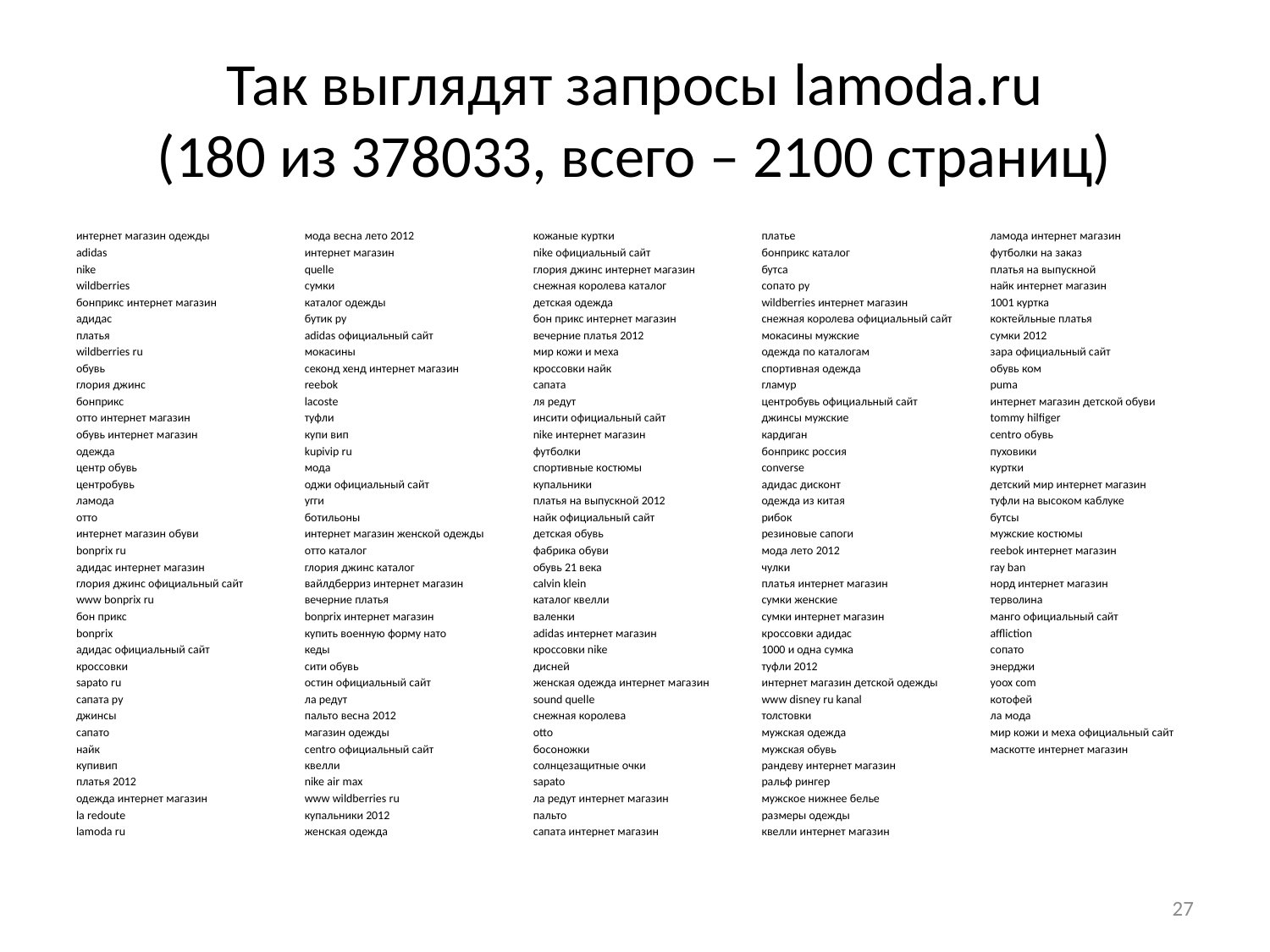

# Так выглядят запросы lamoda.ru (180 из 378033, всего – 2100 страниц)
интернет магазин одежды
adidas
nike
wildberries
бонприкс интернет магазин
адидас
платья
wildberries ru
обувь
глория джинс
бонприкс
отто интернет магазин
обувь интернет магазин
одежда
центр обувь
центробувь
ламода
отто
интернет магазин обуви
bonprix ru
адидас интернет магазин
глория джинс официальный сайт
www bonprix ru
бон прикс
bonprix
адидас официальный сайт
кроссовки
sapato ru
сапата ру
джинсы
сапато
найк
купивип
платья 2012
одежда интернет магазин
la redoute
lamoda ru
мода весна лето 2012
интернет магазин
quelle
сумки
каталог одежды
бутик ру
adidas официальный сайт
мокасины
секонд хенд интернет магазин
reebok
lacoste
туфли
купи вип
kupivip ru
мода
оджи официальный сайт
угги
ботильоны
интернет магазин женской одежды
отто каталог
глория джинс каталог
вайлдберриз интернет магазин
вечерние платья
bonprix интернет магазин
купить военную форму нато
кеды
сити обувь
остин официальный сайт
ла редут
пальто весна 2012
магазин одежды
centro официальный сайт
квелли
nike air max
www wildberries ru
купальники 2012
женская одежда
кожаные куртки
nike официальный сайт
глория джинс интернет магазин
снежная королева каталог
детская одежда
бон прикс интернет магазин
вечерние платья 2012
мир кожи и меха
кроссовки найк
сапата
ля редут
инсити официальный сайт
nike интернет магазин
футболки
спортивные костюмы
купальники
платья на выпускной 2012
найк официальный сайт
детская обувь
фабрика обуви
обувь 21 века
calvin klein
каталог квелли
валенки
adidas интернет магазин
кроссовки nike
дисней
женская одежда интернет магазин
sound quelle
снежная королева
otto
босоножки
солнцезащитные очки
sapato
ла редут интернет магазин
пальто
сапата интернет магазин
платье
бонприкс каталог
бутса
сопато ру
wildberries интернет магазин
снежная королева официальный сайт
мокасины мужские
одежда по каталогам
спортивная одежда
гламур
центробувь официальный сайт
джинсы мужские
кардиган
бонприкс россия
converse
адидас дисконт
одежда из китая
рибок
резиновые сапоги
мода лето 2012
чулки
платья интернет магазин
сумки женские
сумки интернет магазин
кроссовки адидас
1000 и одна сумка
туфли 2012
интернет магазин детской одежды
www disney ru kanal
толстовки
мужская одежда
мужская обувь
рандеву интернет магазин
ральф рингер
мужское нижнее белье
размеры одежды
квелли интернет магазин
ламода интернет магазин
футболки на заказ
платья на выпускной
найк интернет магазин
1001 куртка
коктейльные платья
сумки 2012
зара официальный сайт
обувь ком
puma
интернет магазин детской обуви
tommy hilfiger
centro обувь
пуховики
куртки
детский мир интернет магазин
туфли на высоком каблуке
бутсы
мужские костюмы
reebok интернет магазин
ray ban
норд интернет магазин
терволина
манго официальный сайт
affliction
сопато
энерджи
yoox com
котофей
ла мода
мир кожи и меха официальный сайт
маскотте интернет магазин
27